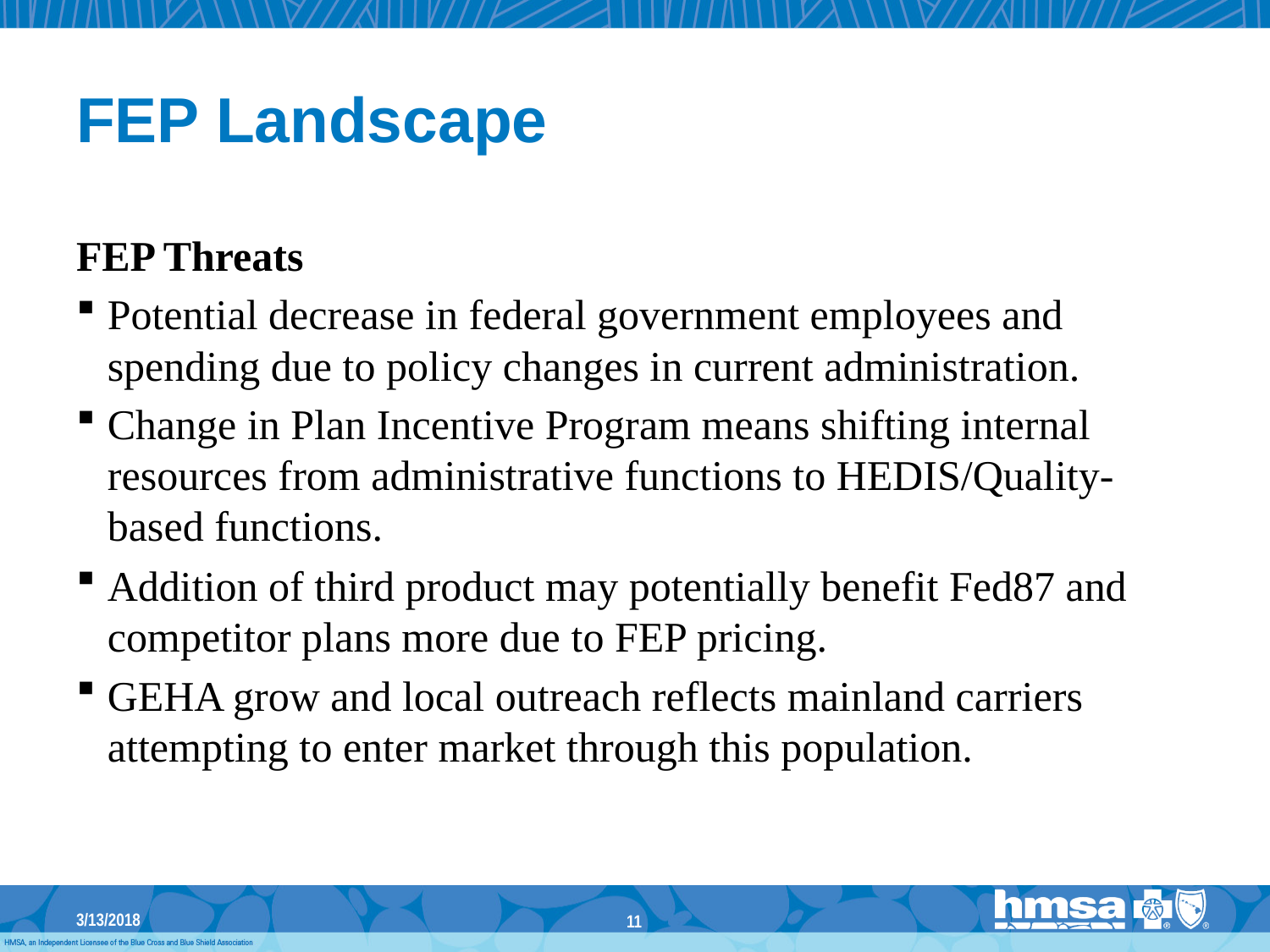

# FEP Landscape
FEP Threats
Potential decrease in federal government employees and spending due to policy changes in current administration.
Change in Plan Incentive Program means shifting internal resources from administrative functions to HEDIS/Quality-based functions.
Addition of third product may potentially benefit Fed87 and competitor plans more due to FEP pricing.
GEHA grow and local outreach reflects mainland carriers attempting to enter market through this population.

3/13/2018
11